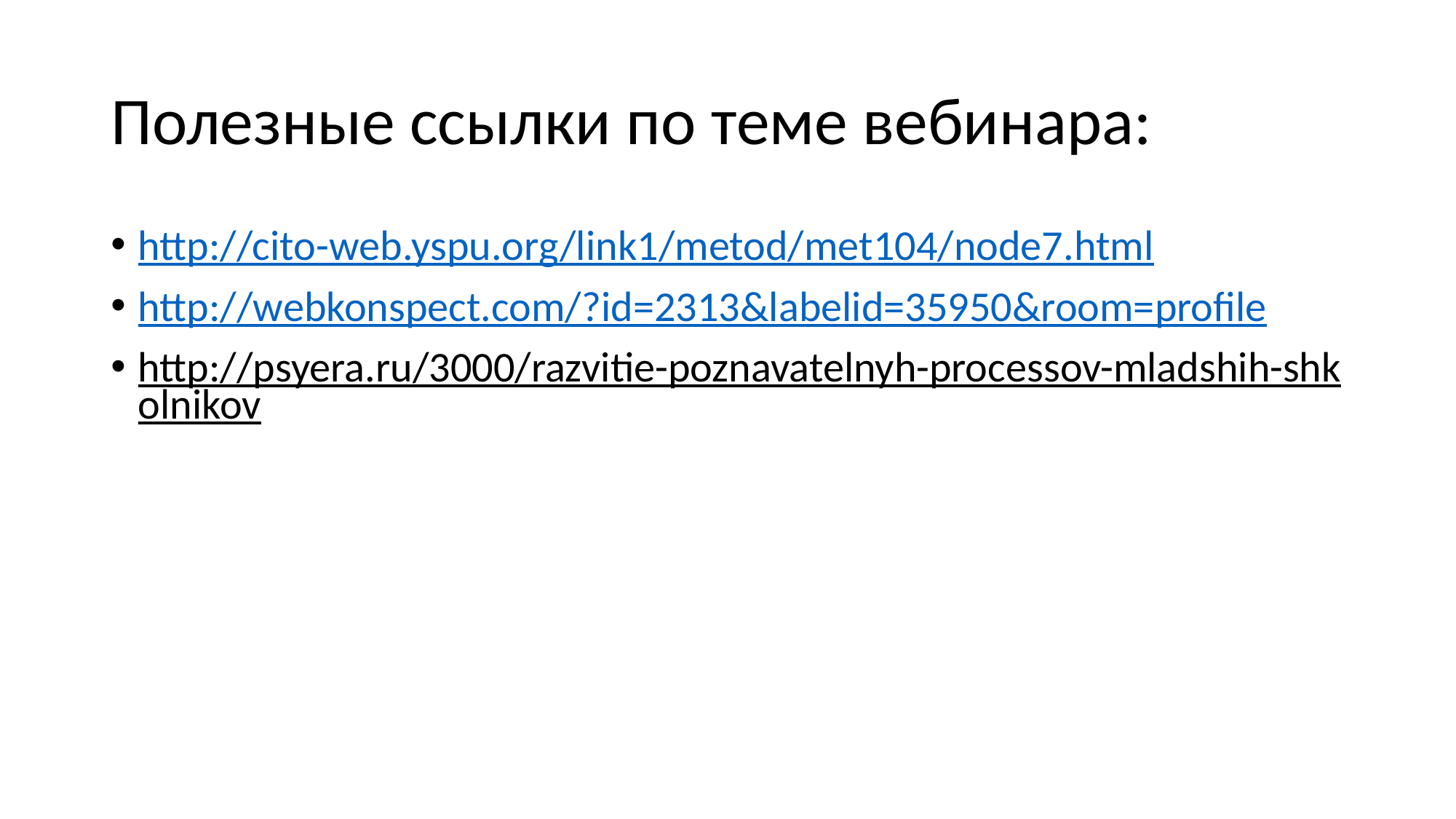

# Полезные ссылки по теме вебинара:
http://cito-web.yspu.org/link1/metod/met104/node7.html
http://webkonspect.com/?id=2313&labelid=35950&room=profile
http://psyera.ru/3000/razvitie-poznavatelnyh-processov-mladshih-shkolnikov